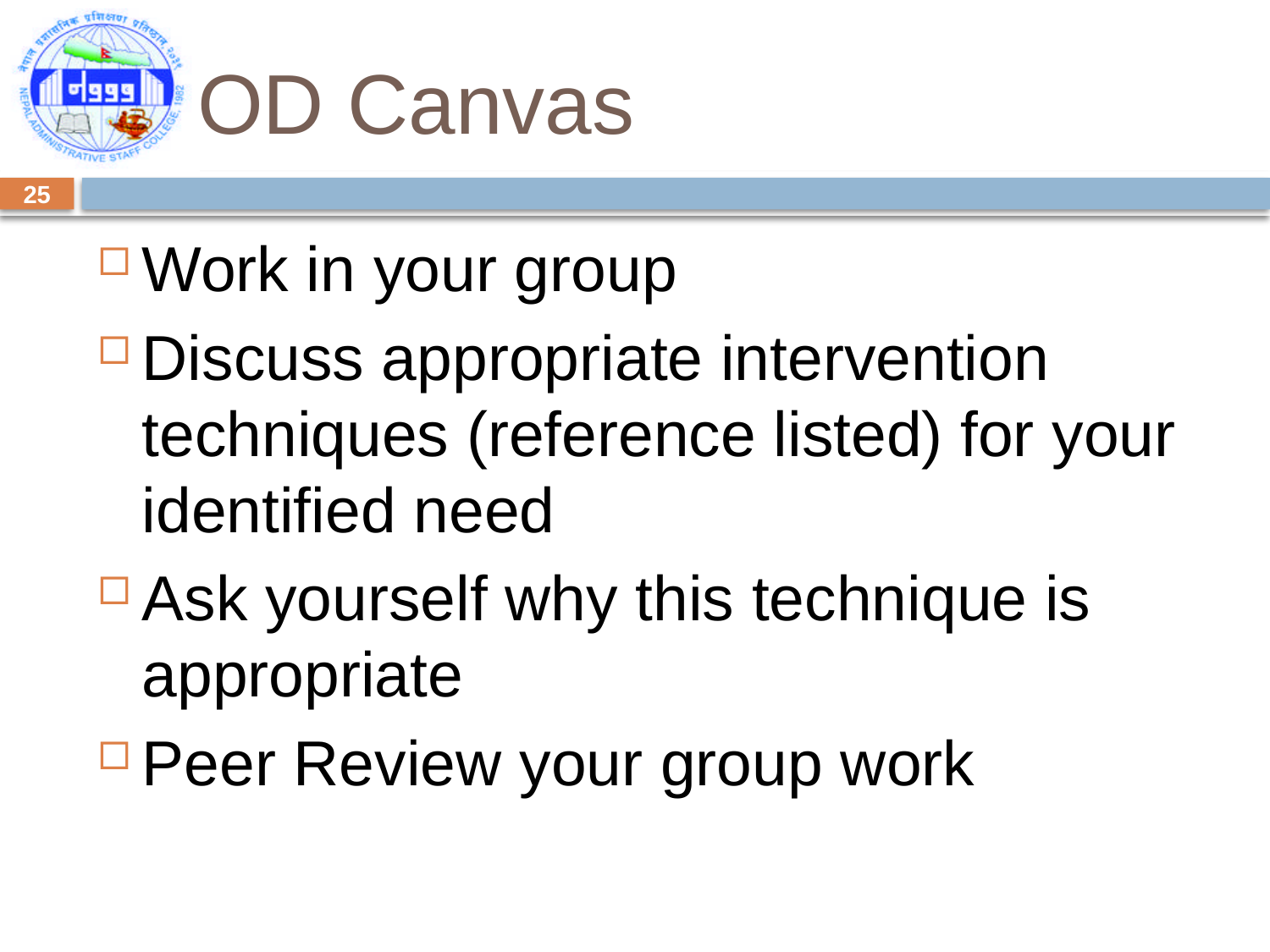

# OD Canvas
25
Work in your group
Discuss appropriate intervention techniques (reference listed) for your identified need
Ask yourself why this technique is appropriate
Peer Review your group work